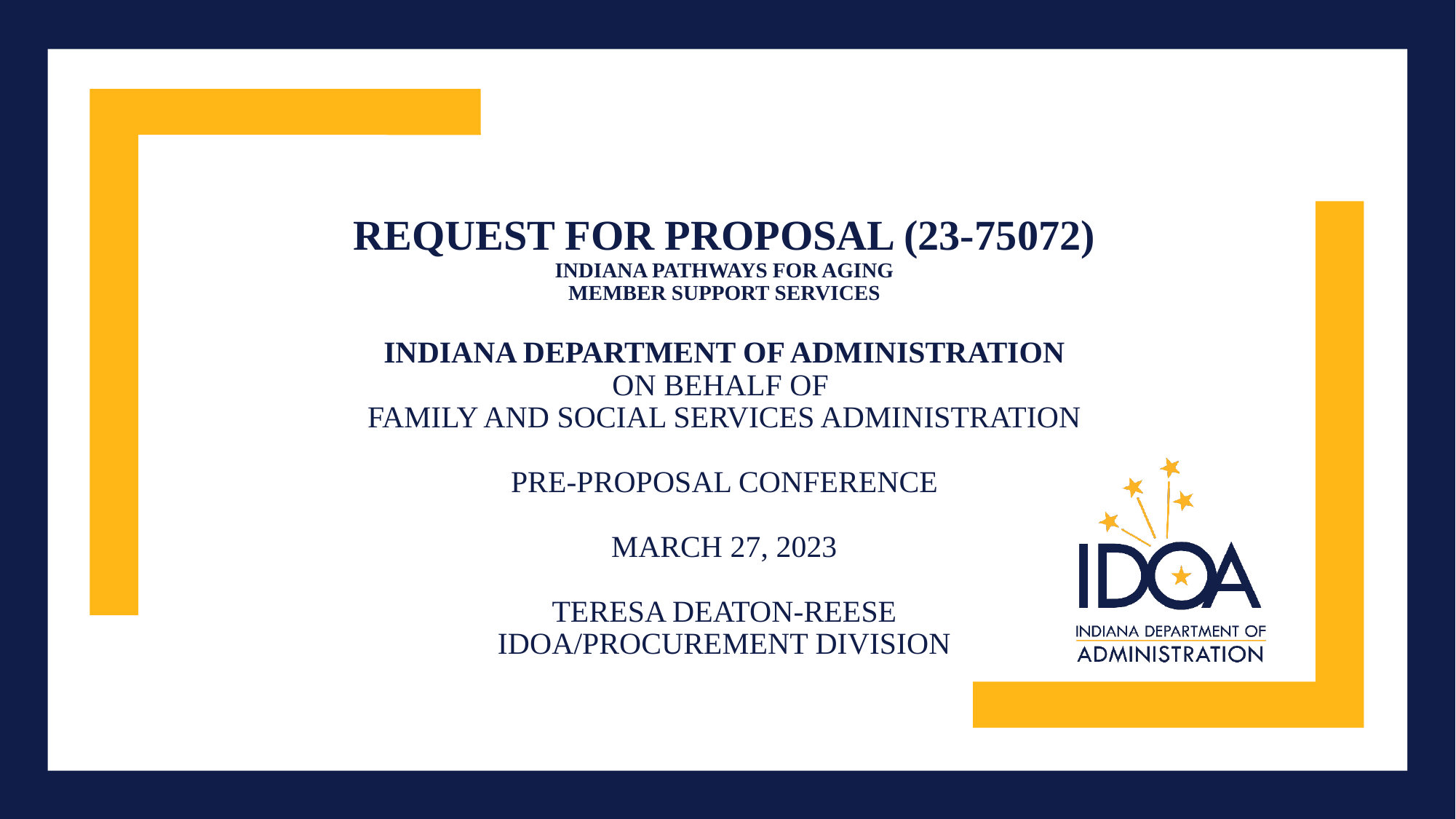

# Request for Proposal (23-75072) Indiana Pathways for aging member support services Indiana Department of Administration On Behalf Of Family and Social services administration Pre-Proposal Conference March 27, 2023 Teresa deaton-reese IDOA/Procurement Division